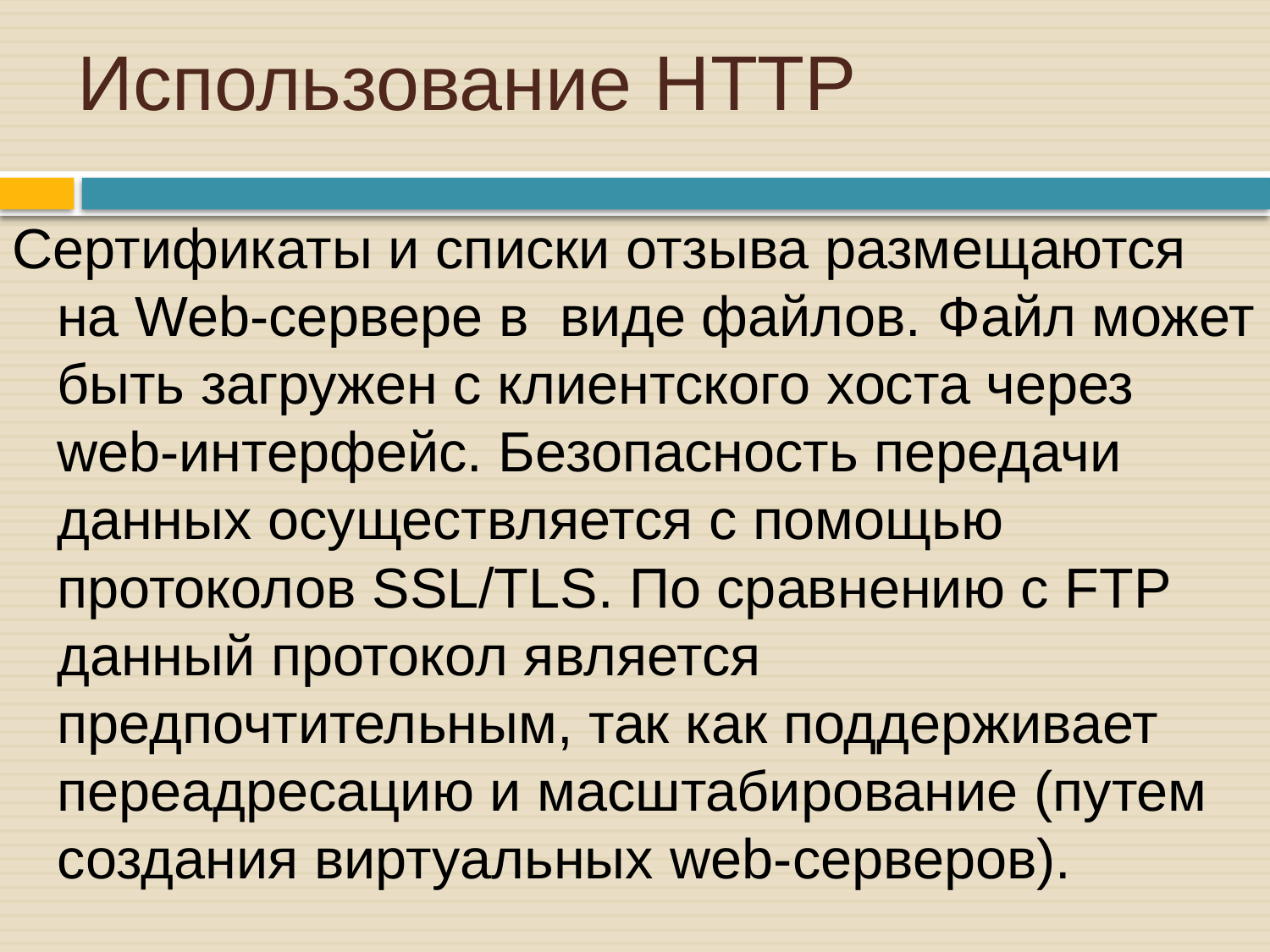

# Использование HTTP
Сертификаты и списки отзыва размещаются на Web-сервере в  виде файлов. Файл может быть загружен с клиентского хоста через web-интерфейс. Безопасность передачи данных осуществляется с помощью протоколов SSL/TLS. По сравнению с FTP данный протокол является предпочтительным, так как поддерживает переадресацию и масштабирование (путем создания виртуальных web-серверов).